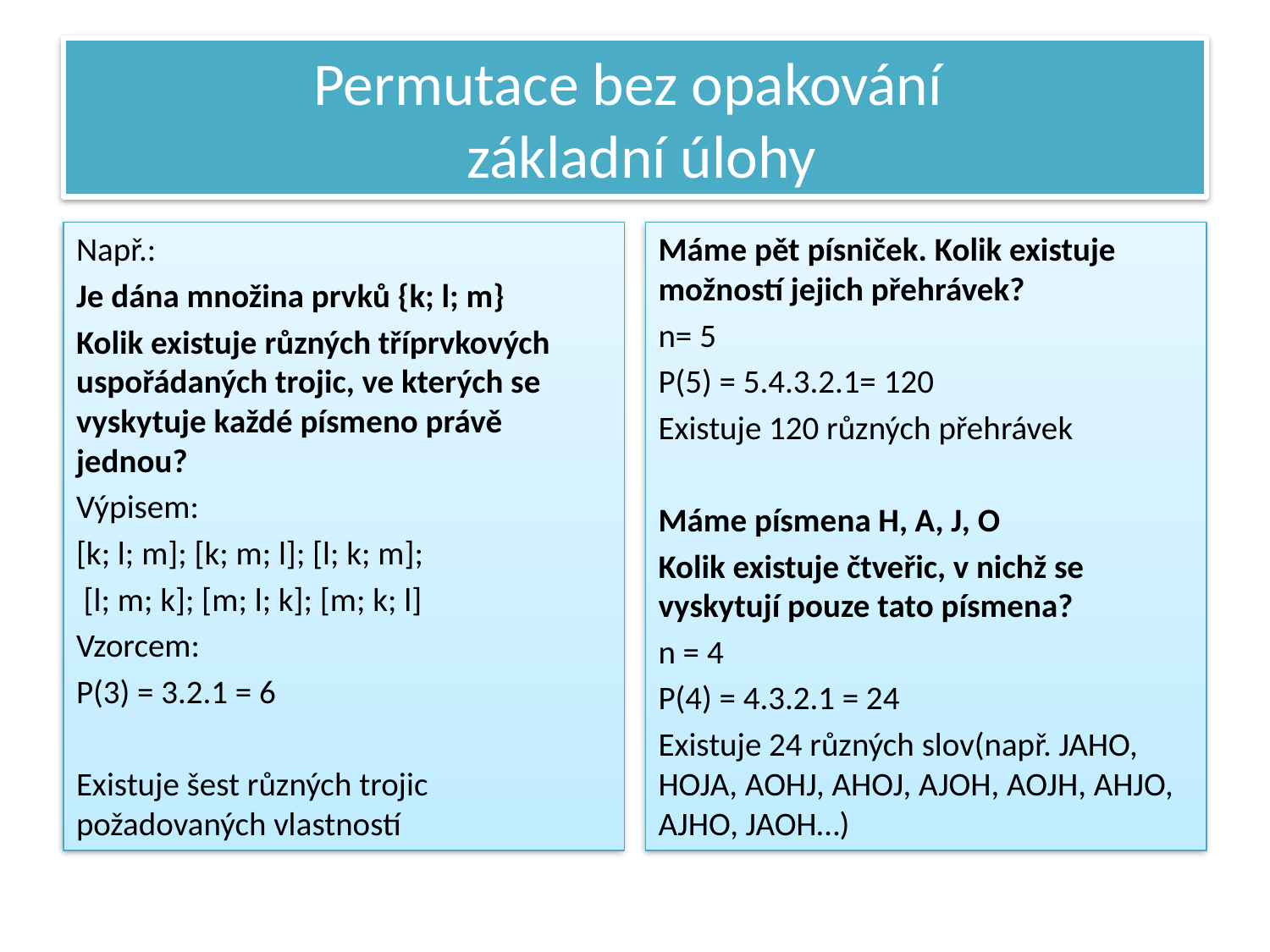

# Permutace bez opakování základní úlohy
Např.:
Je dána množina prvků {k; l; m}
Kolik existuje různých tříprvkových uspořádaných trojic, ve kterých se vyskytuje každé písmeno právě jednou?
Výpisem:
[k; l; m]; [k; m; l]; [l; k; m];
 [l; m; k]; [m; l; k]; [m; k; l]
Vzorcem:
P(3) = 3.2.1 = 6

Existuje šest různých trojic požadovaných vlastností

Máme pět písniček. Kolik existuje možností jejich přehrávek?
n= 5
P(5) = 5.4.3.2.1= 120
Existuje 120 různých přehrávek

Máme písmena H, A, J, O
Kolik existuje čtveřic, v nichž se vyskytují pouze tato písmena?
n = 4
P(4) = 4.3.2.1 = 24
Existuje 24 různých slov(např. JAHO, HOJA, AOHJ, AHOJ, AJOH, AOJH, AHJO, AJHO, JAOH…)